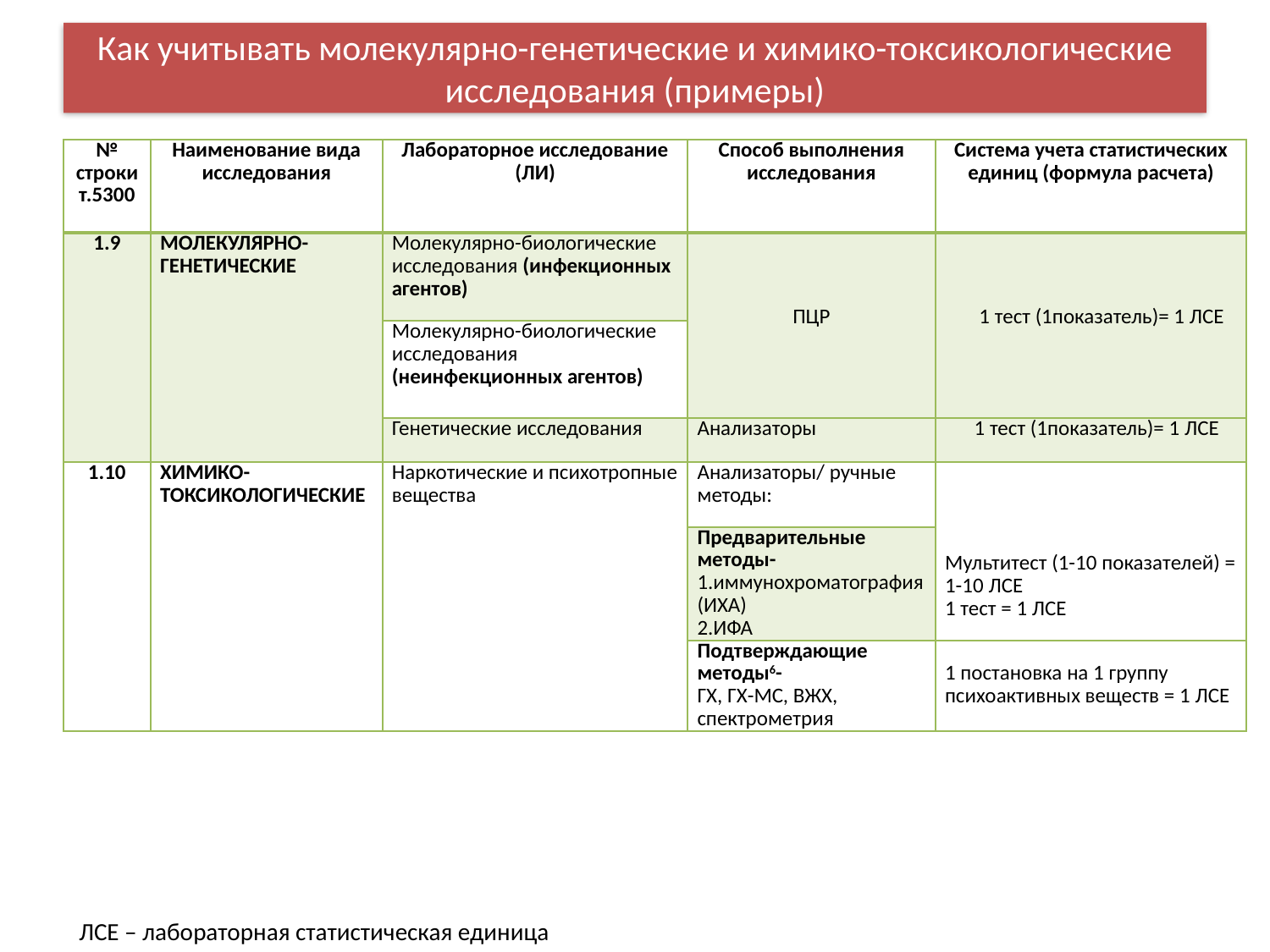

# Как учитывать молекулярно-генетические и химико-токсикологические исследования (примеры)
| № строки т.5300 | Наименование вида исследования | Лабораторное исследование (ЛИ) | Способ выполнения исследования | Система учета статистических единиц (формула расчета) |
| --- | --- | --- | --- | --- |
| 1.9 | МОЛЕКУЛЯРНО-ГЕНЕТИЧЕСКИЕ | Молекулярно-биологические исследования (инфекционных агентов) | ПЦР | 1 тест (1показатель)= 1 ЛСЕ |
|  |  | Молекулярно-биологические исследования (неинфекционных агентов) |  |  |
|  |  | Генетические исследования | Анализаторы | 1 тест (1показатель)= 1 ЛСЕ |
| 1.10 | ХИМИКО-ТОКСИКОЛОГИЧЕСКИЕ | Наркотические и психотропные вещества | Анализаторы/ ручные методы: | Мультитест (1-10 показателей) = 1-10 ЛСЕ 1 тест = 1 ЛСЕ |
|  |  |  | Предварительные методы- 1.иммунохроматография (ИХА) 2.ИФА |  |
|  |  |  | Подтверждающие методы6- ГХ, ГХ-МС, ВЖХ, спектрометрия | 1 постановка на 1 группу психоактивных веществ = 1 ЛСЕ |
ЛСЕ – лабораторная статистическая единица